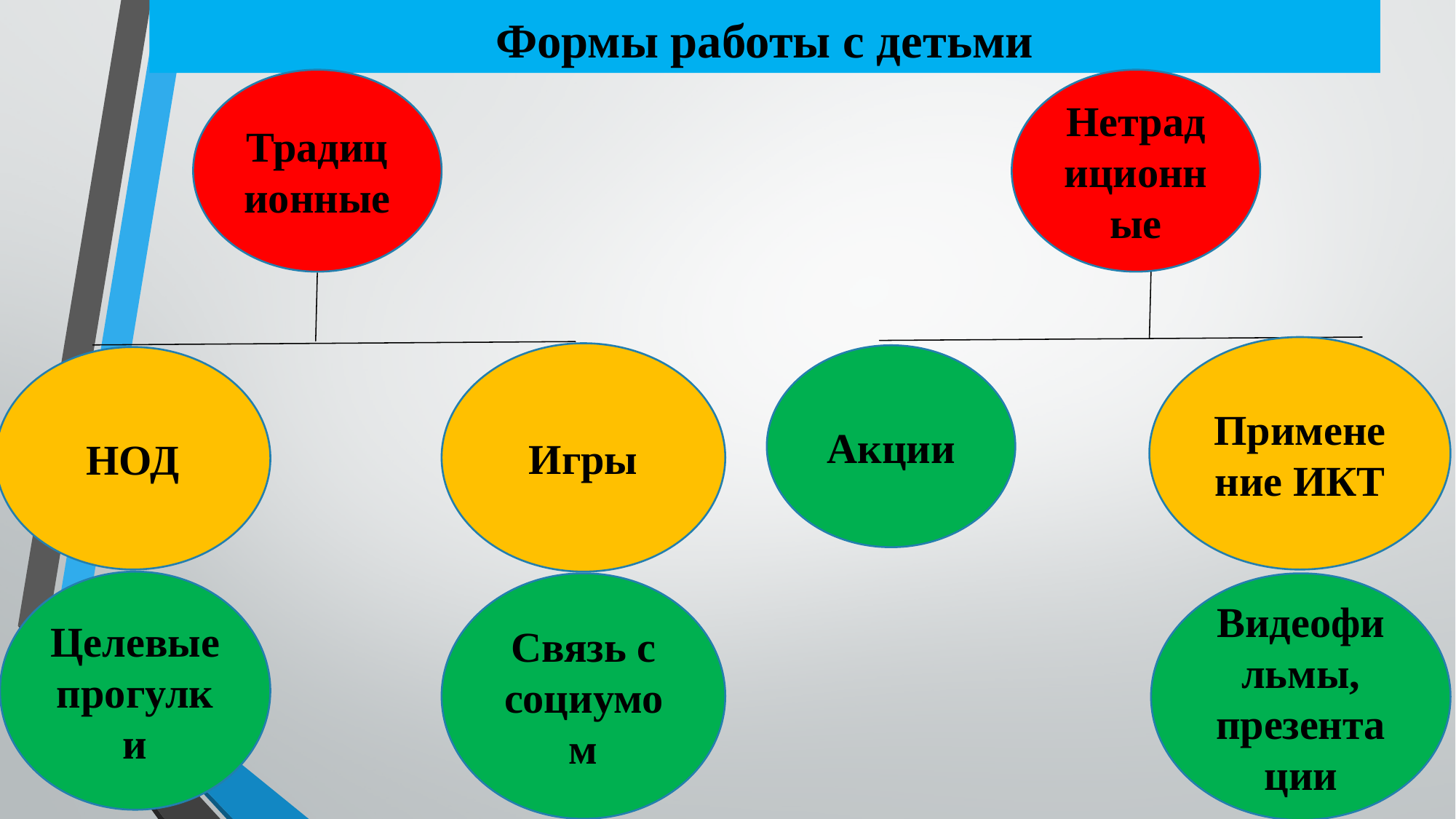

Формы работы с детьми
Традиционные
Нетрадиционные
Применение ИКТ
Игры
Акции
НОД
Целевые прогулки
Связь с социумом
Видеофильмы, презентации